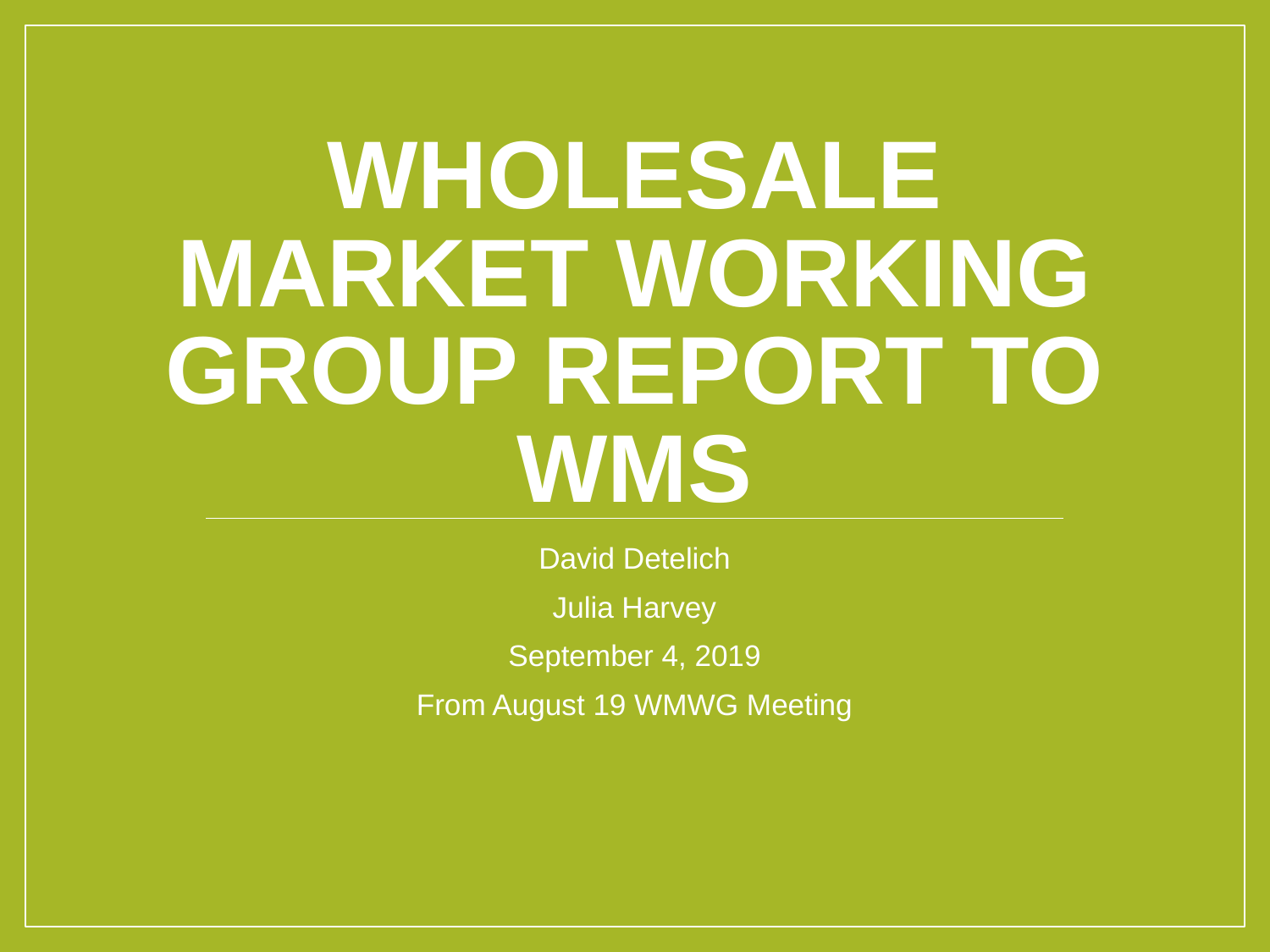

# Wholesale Market Working Group Report to WMS
David Detelich
Julia Harvey
September 4, 2019
From August 19 WMWG Meeting